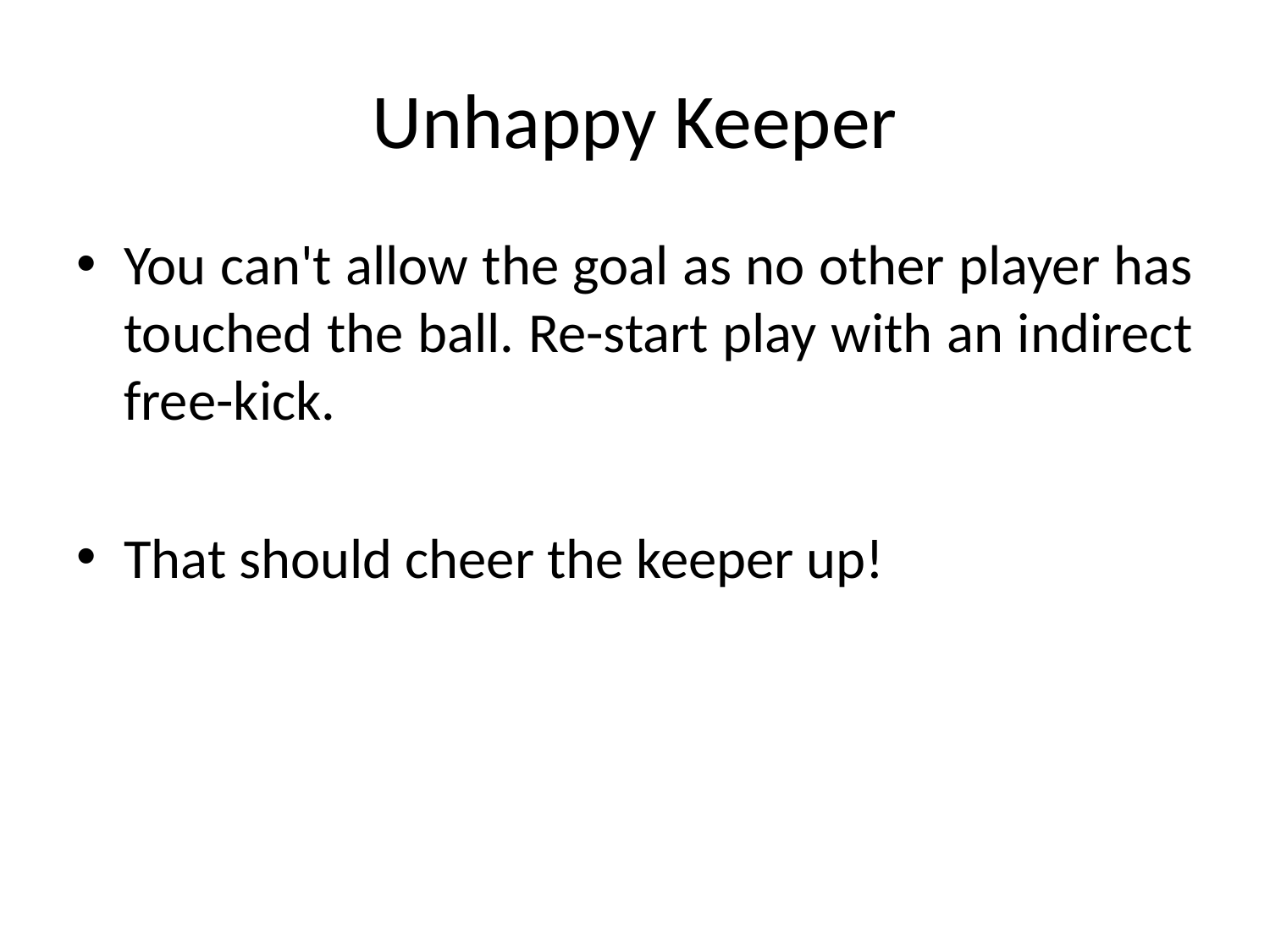

# Unhappy Keeper
You can't allow the goal as no other player has touched the ball. Re-start play with an indirect free-kick.

That should cheer the keeper up!